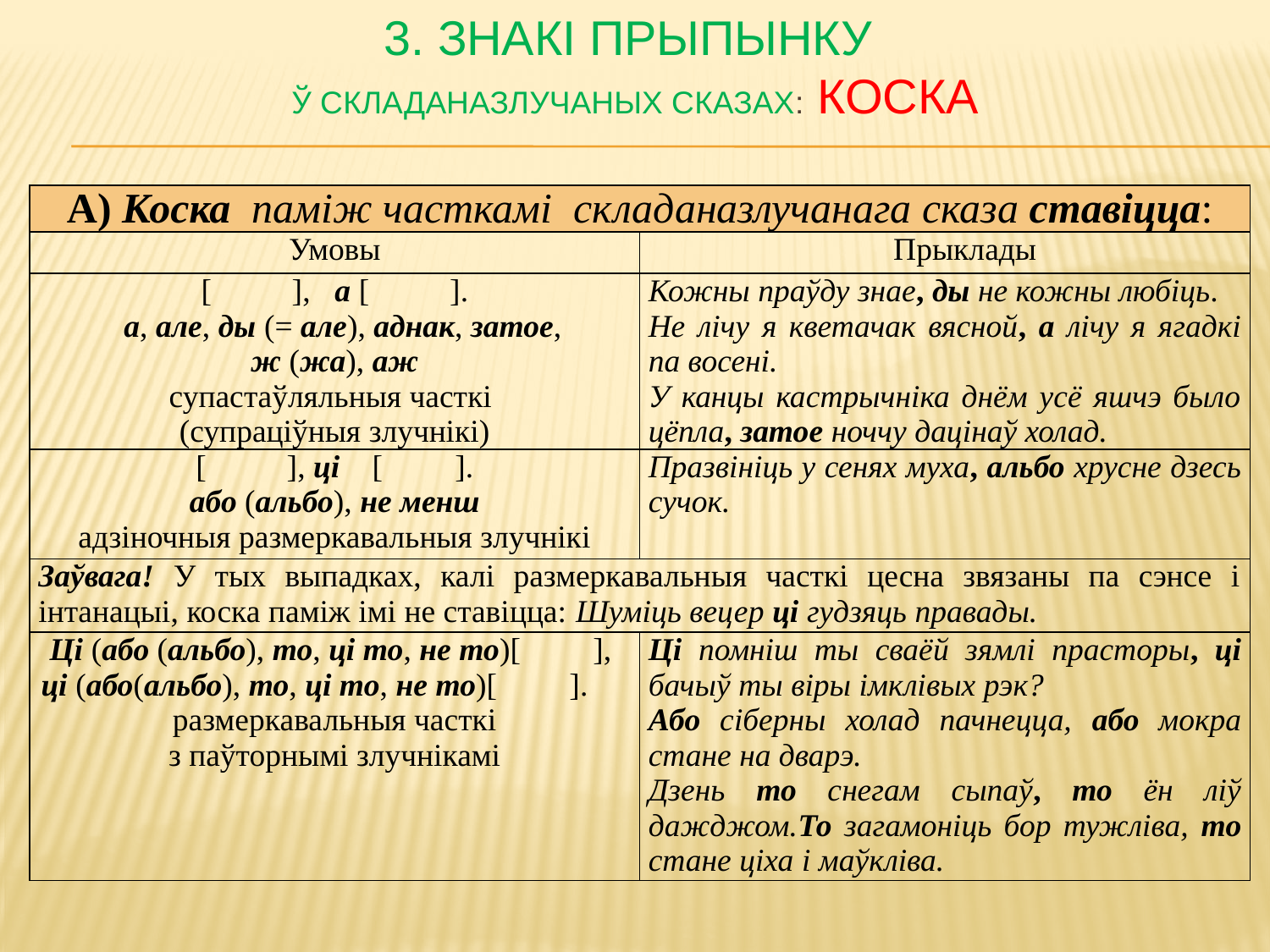

# 3. Знакі прыпынку ў СКЛАДАНАЗЛУЧАНЫХ сказах: КОСКА
| А) Коска паміж часткамі складаназлучанага сказа ставіцца: |  |
| --- | --- |
| Умовы | Прыклады |
| [ ], а [ ]. а, але, ды (= але), аднак, затое, ж (жа), аж супастаўляльныя часткі (супраціўныя злучнікі) | Кожны праўду знае, ды не кожны любіць. Не лічу я кветачак вясной, а лічу я ягадкі па восені. У канцы кастрычніка днём усё яшчэ было цёпла, затое ноччу дацінаў холад. |
| [ ], ці [ ]. або (альбо), не менш адзіночныя размеркавальныя злучнікі | Празвініць у сенях муха, альбо хрусне дзесь сучок. |
| Заўвага! У тых выпадках, калі размеркавальныя часткі цесна звязаны па сэнсе і інтанацыі, коска паміж імі не ставіцца: Шуміць вецер ці гудзяць правады. |  |
| Ці (або (альбо), то, ці то, не то)[ ], ці (або(альбо), то, ці то, не то)[ ]. размеркавальныя часткі з паўторнымі злучнікамі | Ці помніш ты сваёй зямлі прасторы, ці бачыў ты віры імклівых рэк? Або сіберны холад пачнецца, або мокра стане на дварэ. Дзень то снегам сыпаў, то ён ліў дажджом.То загамоніць бор тужліва, то стане ціха і маўкліва. |